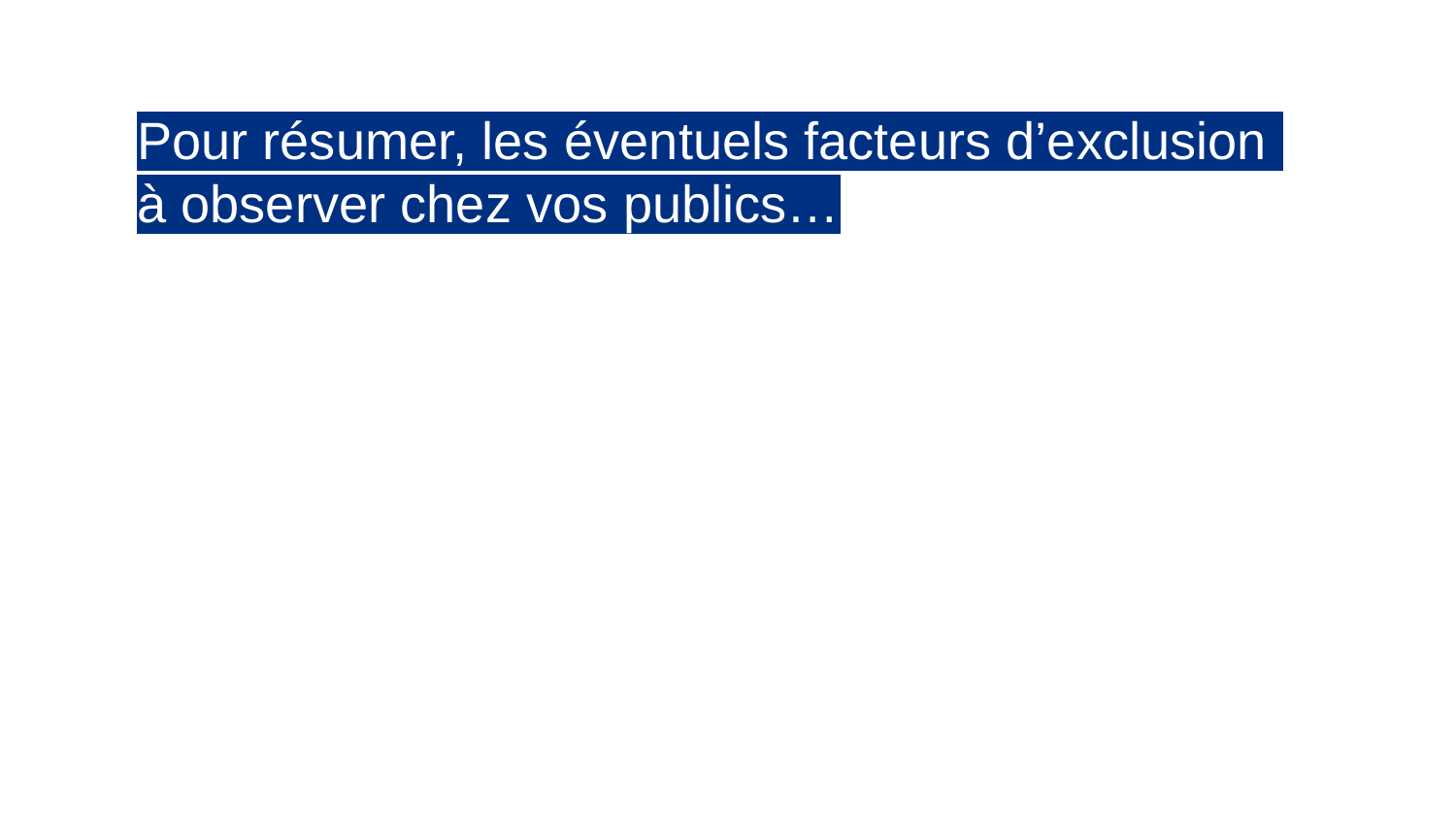

Pour résumer, les éventuels facteurs d’exclusion
à observer chez vos publics…